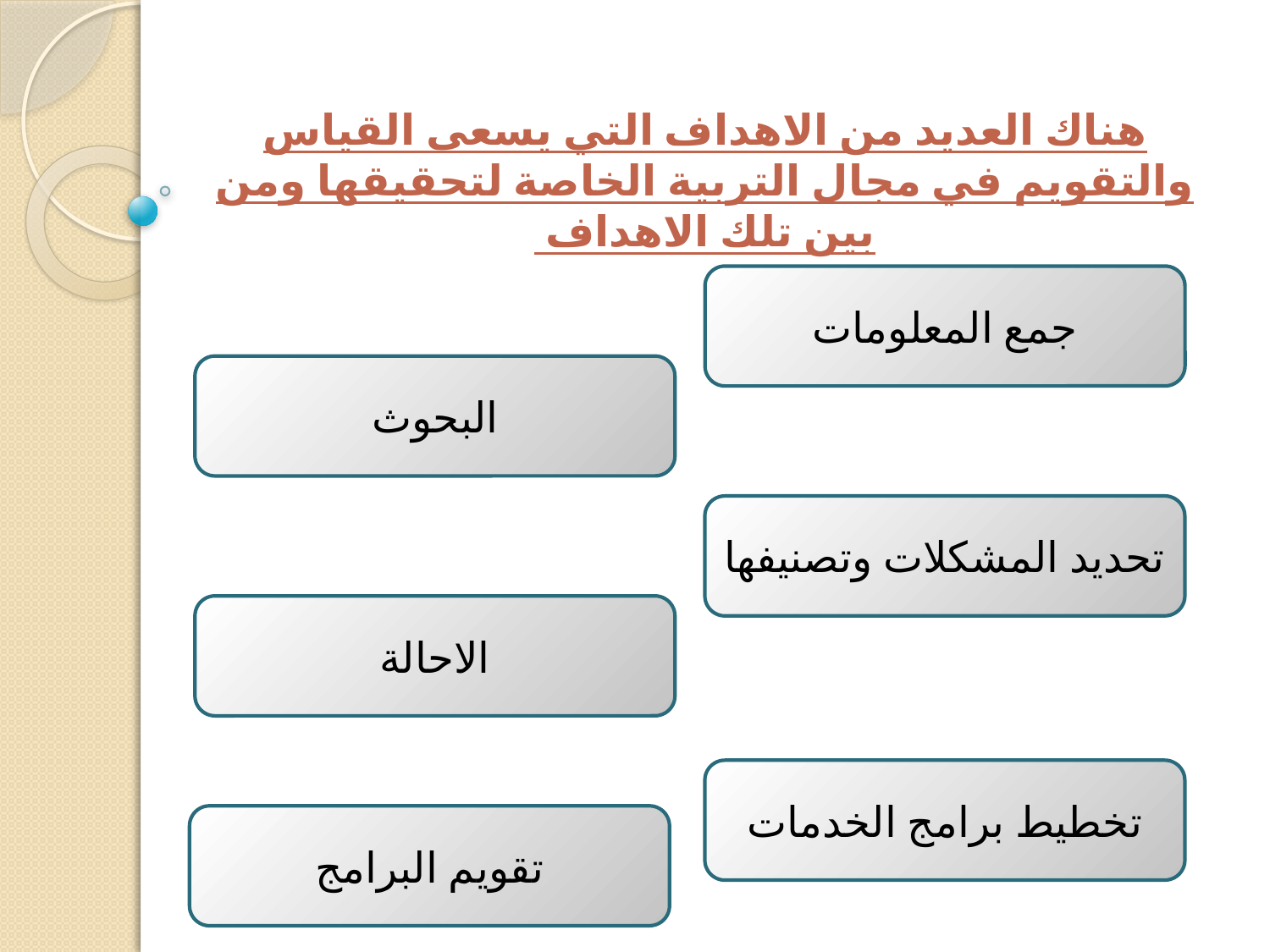

هناك العديد من الاهداف التي يسعى القياس والتقويم في مجال التربية الخاصة لتحقيقها ومن بين تلك الاهداف
جمع المعلومات
البحوث
تحديد المشكلات وتصنيفها
الاحالة
تخطيط برامج الخدمات
تقويم البرامج